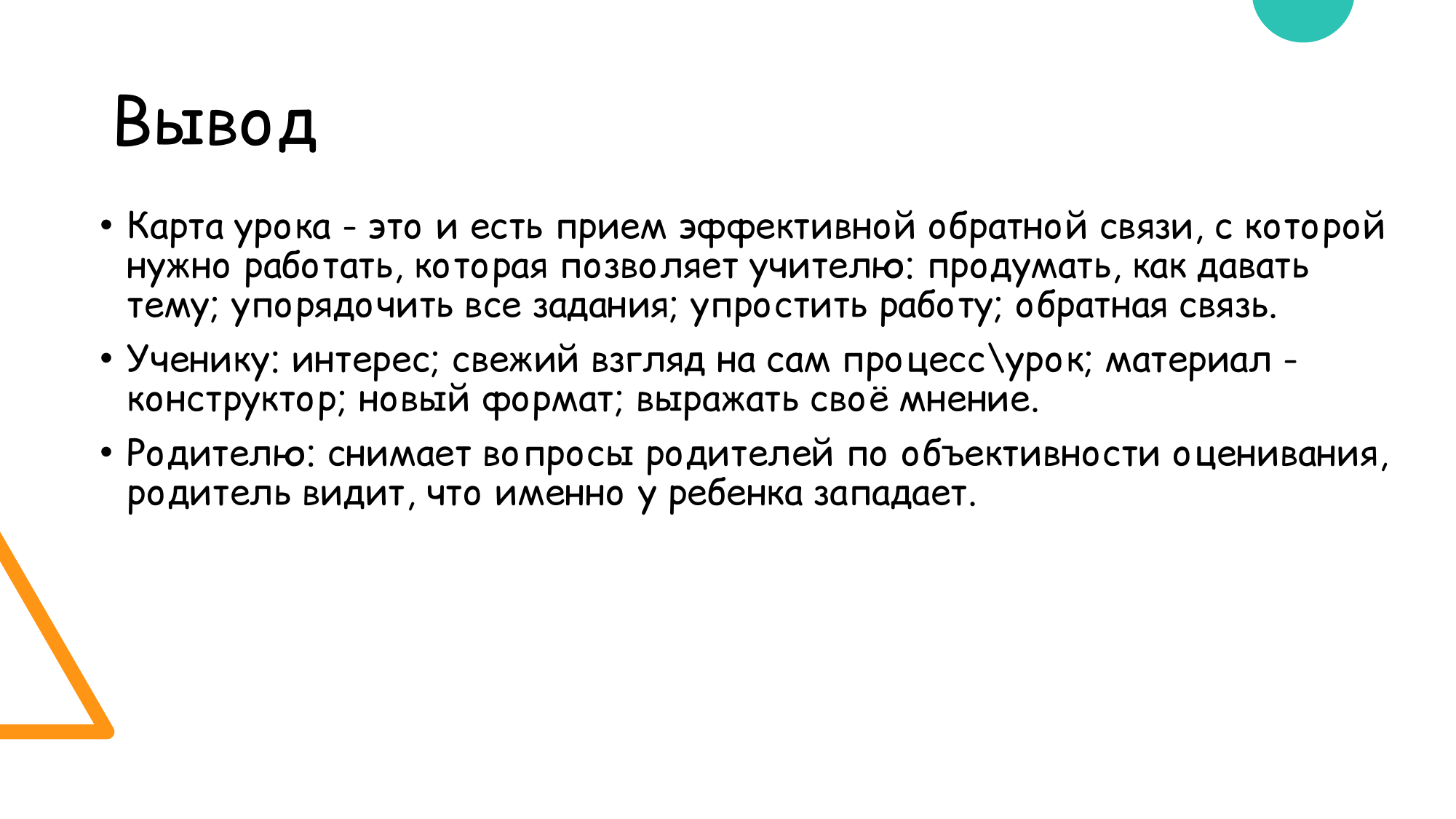

# Вывод
Карта урока - это и есть прием эффективной обратной связи, с которой нужно работать, которая позволяет учителю: продумать, как давать тему; упорядочить все задания; упростить работу; обратная связь.
Ученику: интерес; свежий взгляд на сам процесс\урок; материал - конструктор; новый формат; выражать своё мнение.
Родителю: снимает вопросы родителей по объективности оценивания, родитель видит, что именно у ребенка западает.